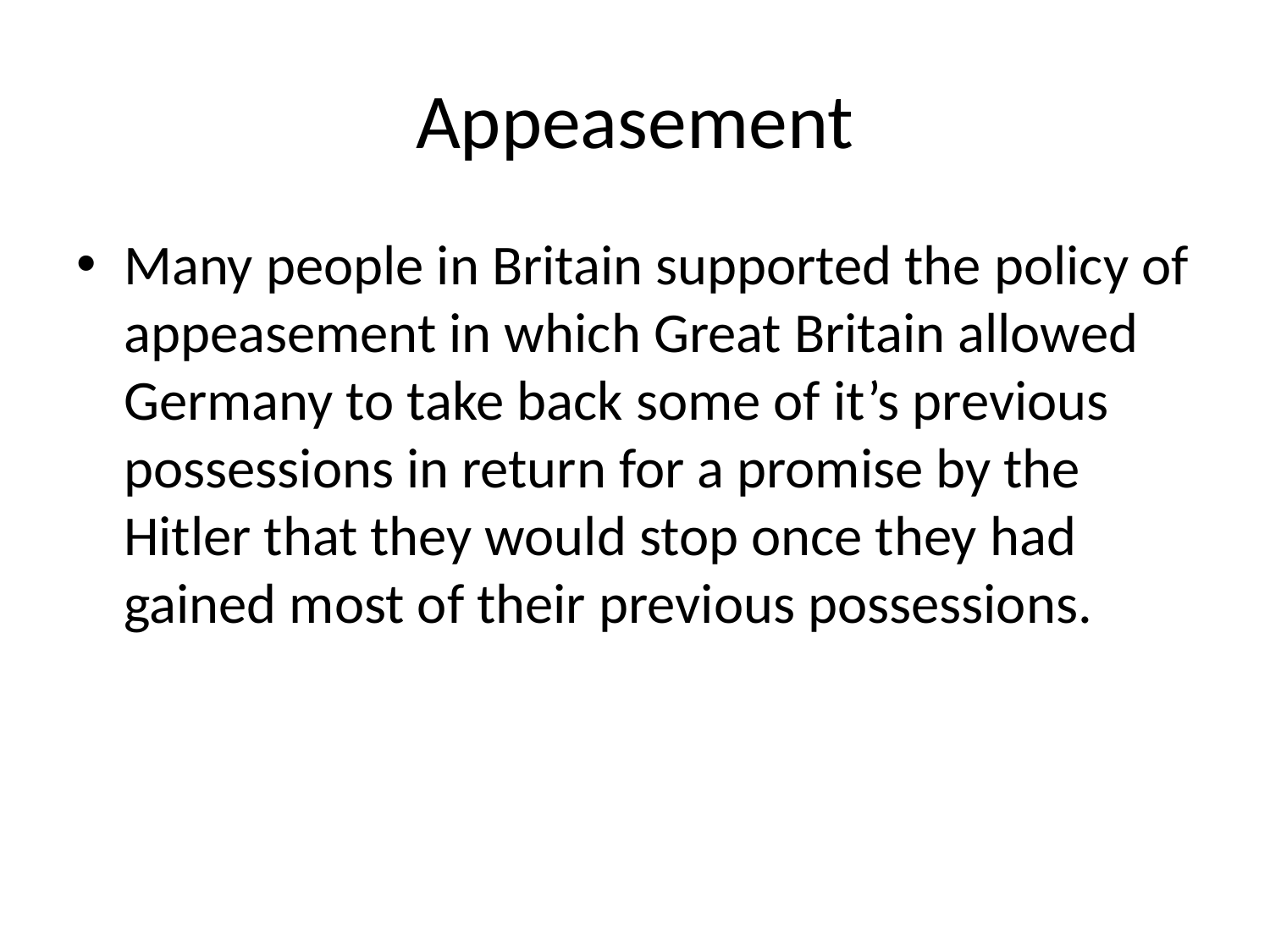

# Appeasement
Many people in Britain supported the policy of appeasement in which Great Britain allowed Germany to take back some of it’s previous possessions in return for a promise by the Hitler that they would stop once they had gained most of their previous possessions.